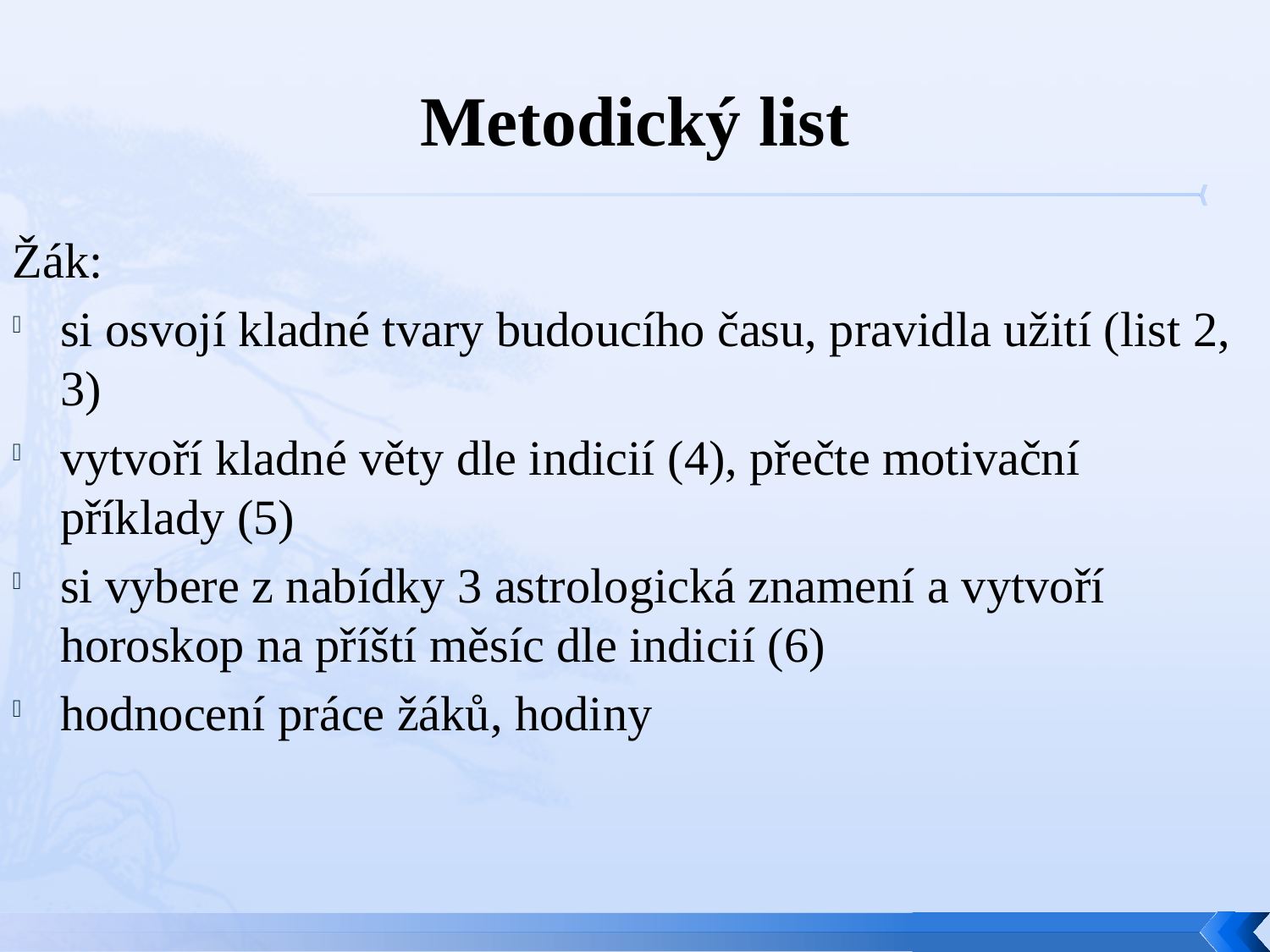

# Metodický list
Žák:
si osvojí kladné tvary budoucího času, pravidla užití (list 2, 3)
vytvoří kladné věty dle indicií (4), přečte motivační příklady (5)
si vybere z nabídky 3 astrologická znamení a vytvoří horoskop na příští měsíc dle indicií (6)
hodnocení práce žáků, hodiny